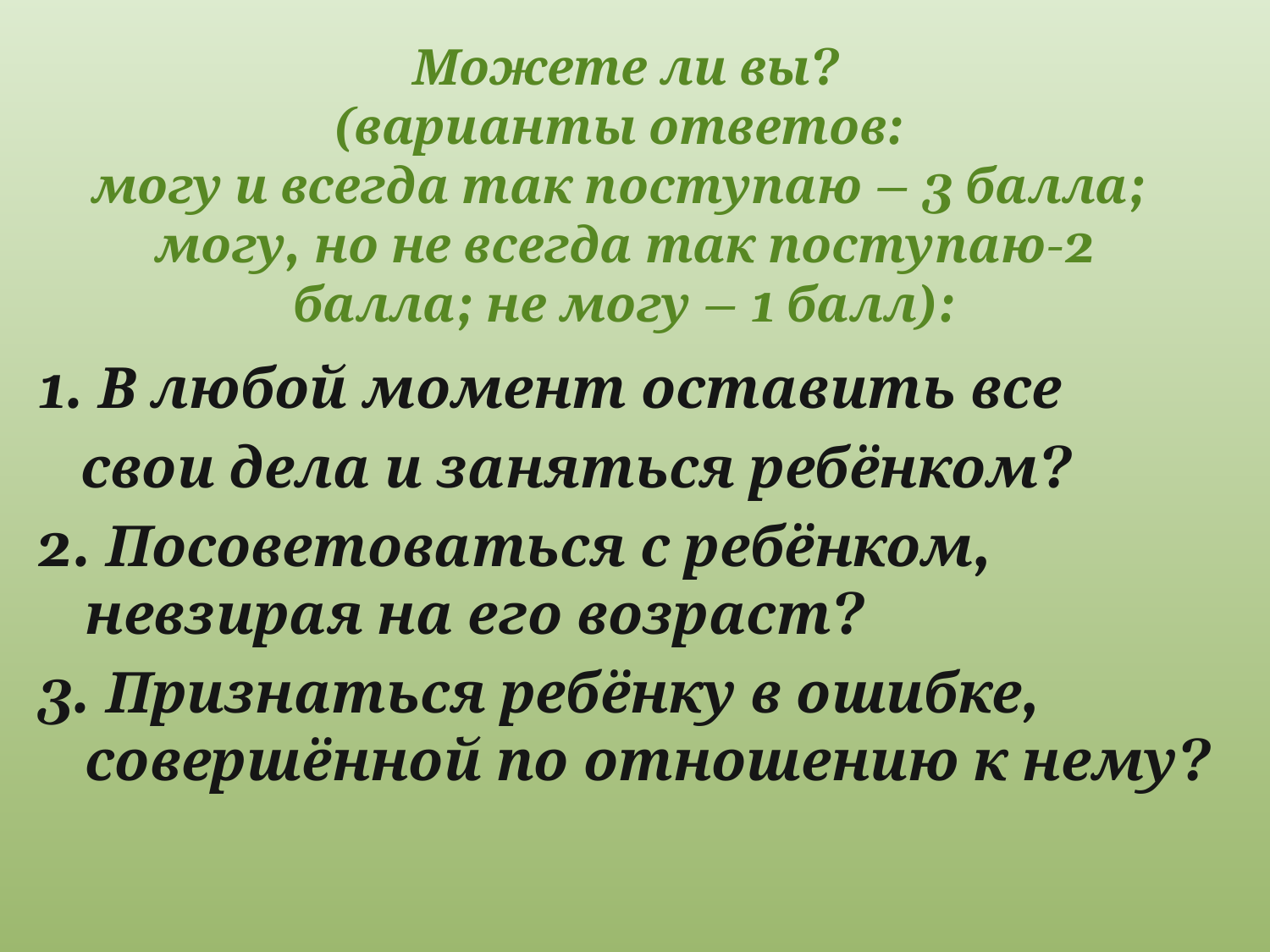

# Можете ли вы? (варианты ответов: могу и всегда так поступаю – 3 балла; могу, но не всегда так поступаю-2 балла; не могу – 1 балл):
1. В любой момент оставить все
   свои дела и заняться ребёнком?
2. Посоветоваться с ребёнком, невзирая на его возраст?
3. Признаться ребёнку в ошибке, совершённой по отношению к нему?